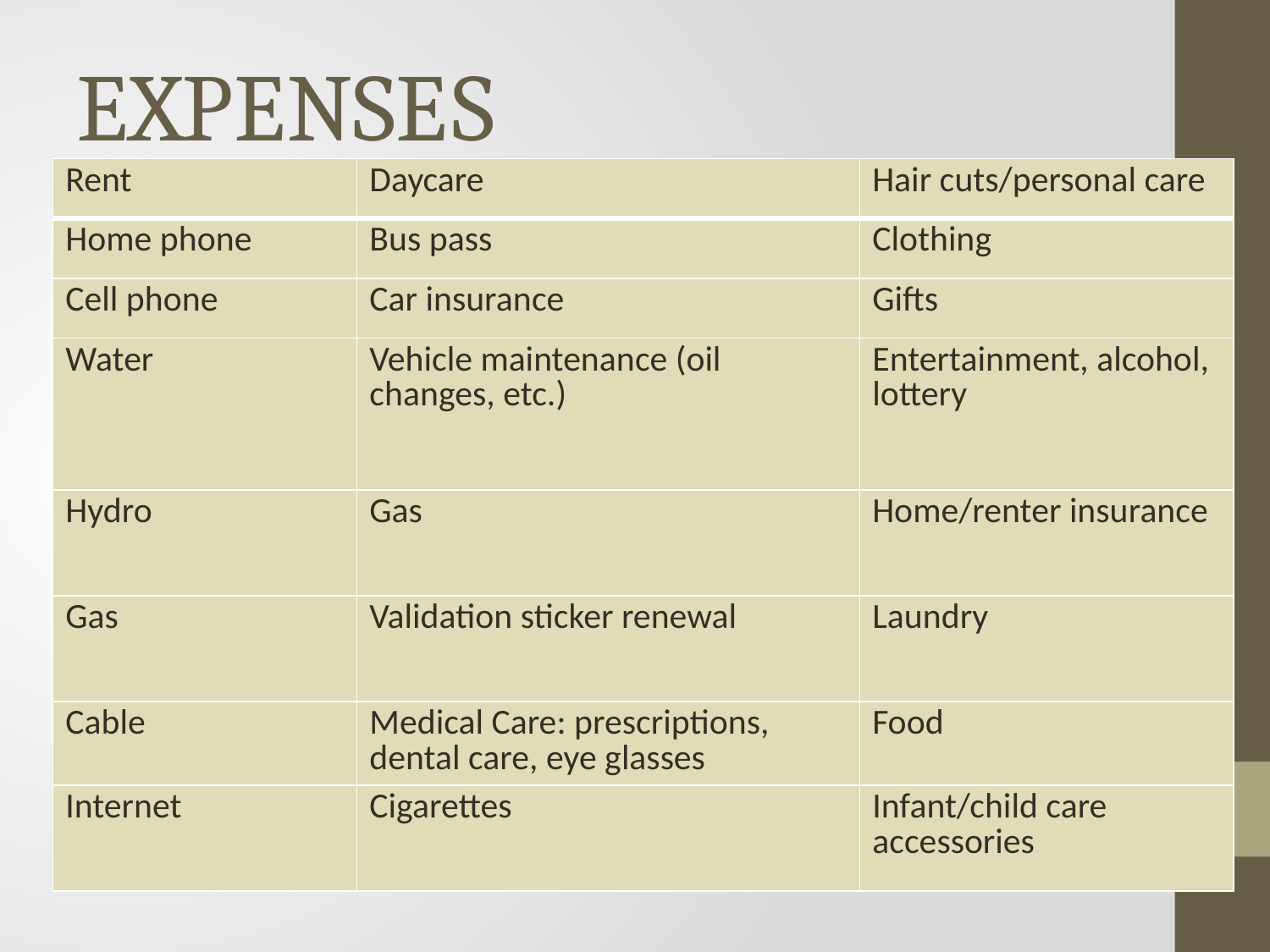

# EXPENSES
| Rent | Daycare | Hair cuts/personal care |
| --- | --- | --- |
| Home phone | Bus pass | Clothing |
| Cell phone | Car insurance | Gifts |
| Water | Vehicle maintenance (oil changes, etc.) | Entertainment, alcohol, lottery |
| Hydro | Gas | Home/renter insurance |
| Gas | Validation sticker renewal | Laundry |
| Cable | Medical Care: prescriptions, dental care, eye glasses | Food |
| Internet | Cigarettes | Infant/child care accessories |